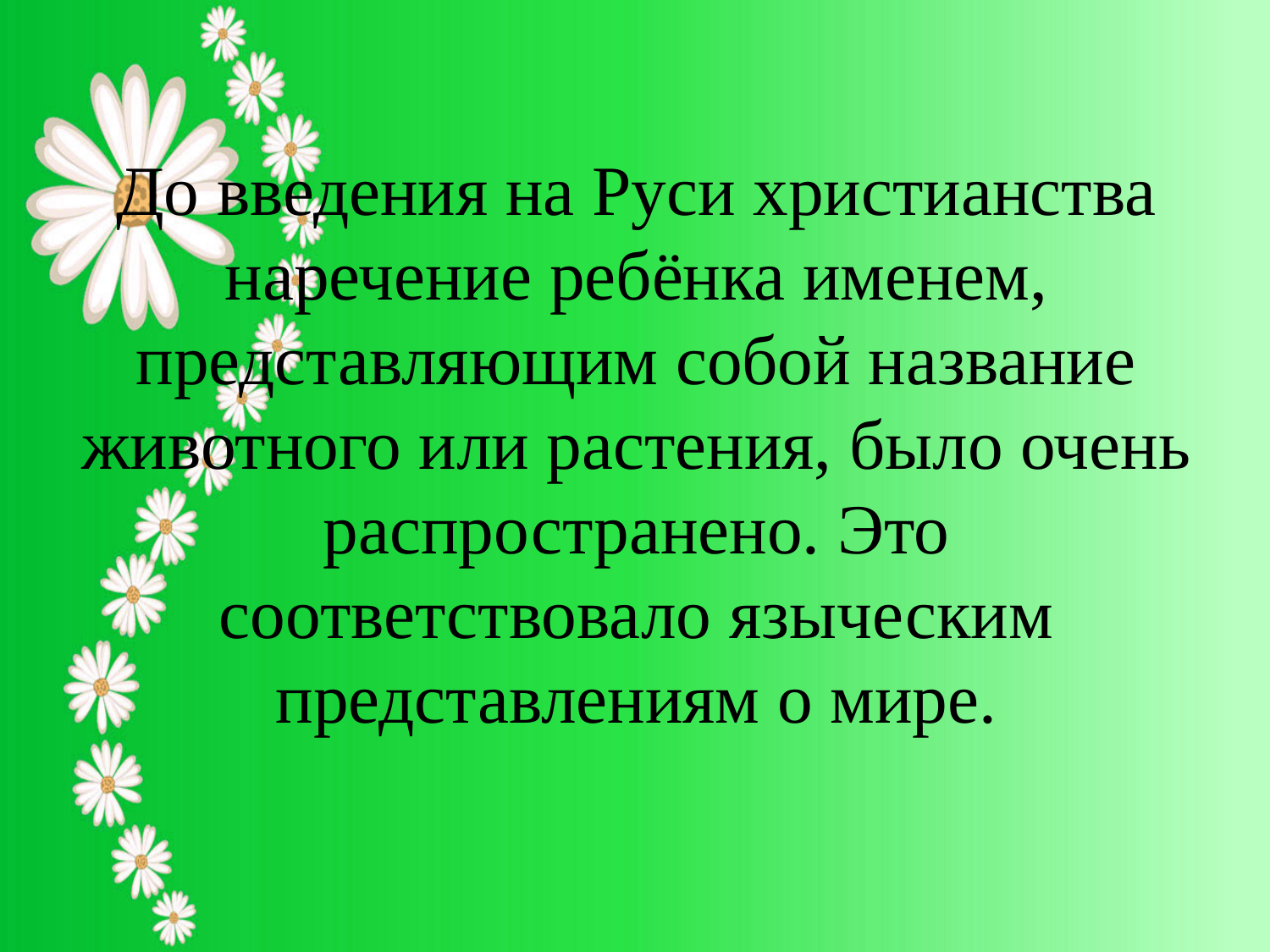

До введения на Руси христианства наречение ребёнка именем, представляющим собой название животного или растения, было очень распространено. Это соответствовало языческим представлениям о мире.